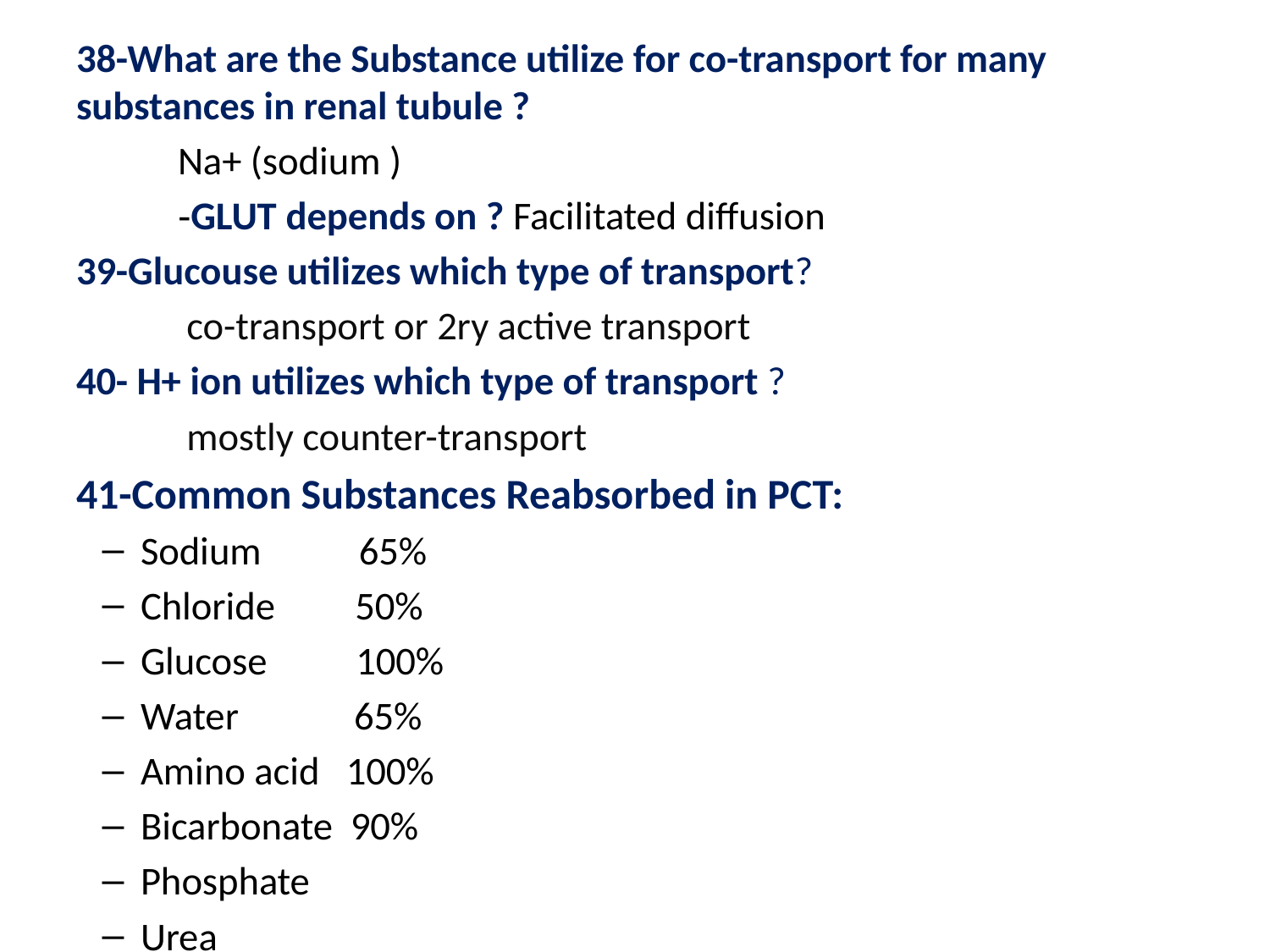

38-What are the Substance utilize for co-transport for many substances in renal tubule ?
	Na+ (sodium )
	-GLUT depends on ? Facilitated diffusion
39-Glucouse utilizes which type of transport?
	 co-transport or 2ry active transport
40- H+ ion utilizes which type of transport ?
	 mostly counter-transport
41-Common Substances Reabsorbed in PCT:
Sodium           65%
Chloride         50%
Glucose          100%
Water             65%
Amino acid   100%
Bicarbonate  90%
Phosphate
Urea